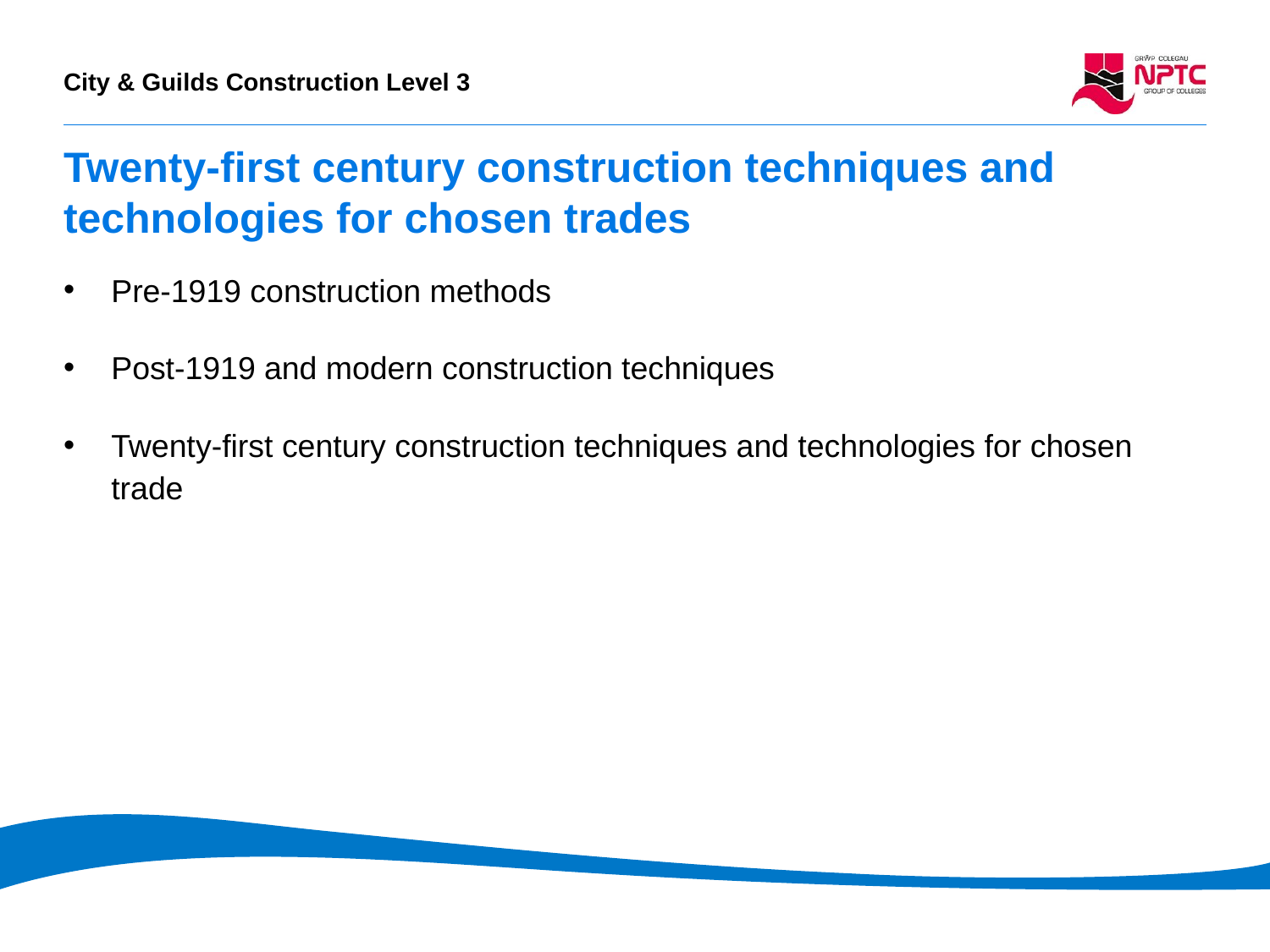

# Twenty-first century construction techniques and technologies for chosen trades
Pre-1919 construction methods
Post-1919 and modern construction techniques
Twenty-first century construction techniques and technologies for chosen trade